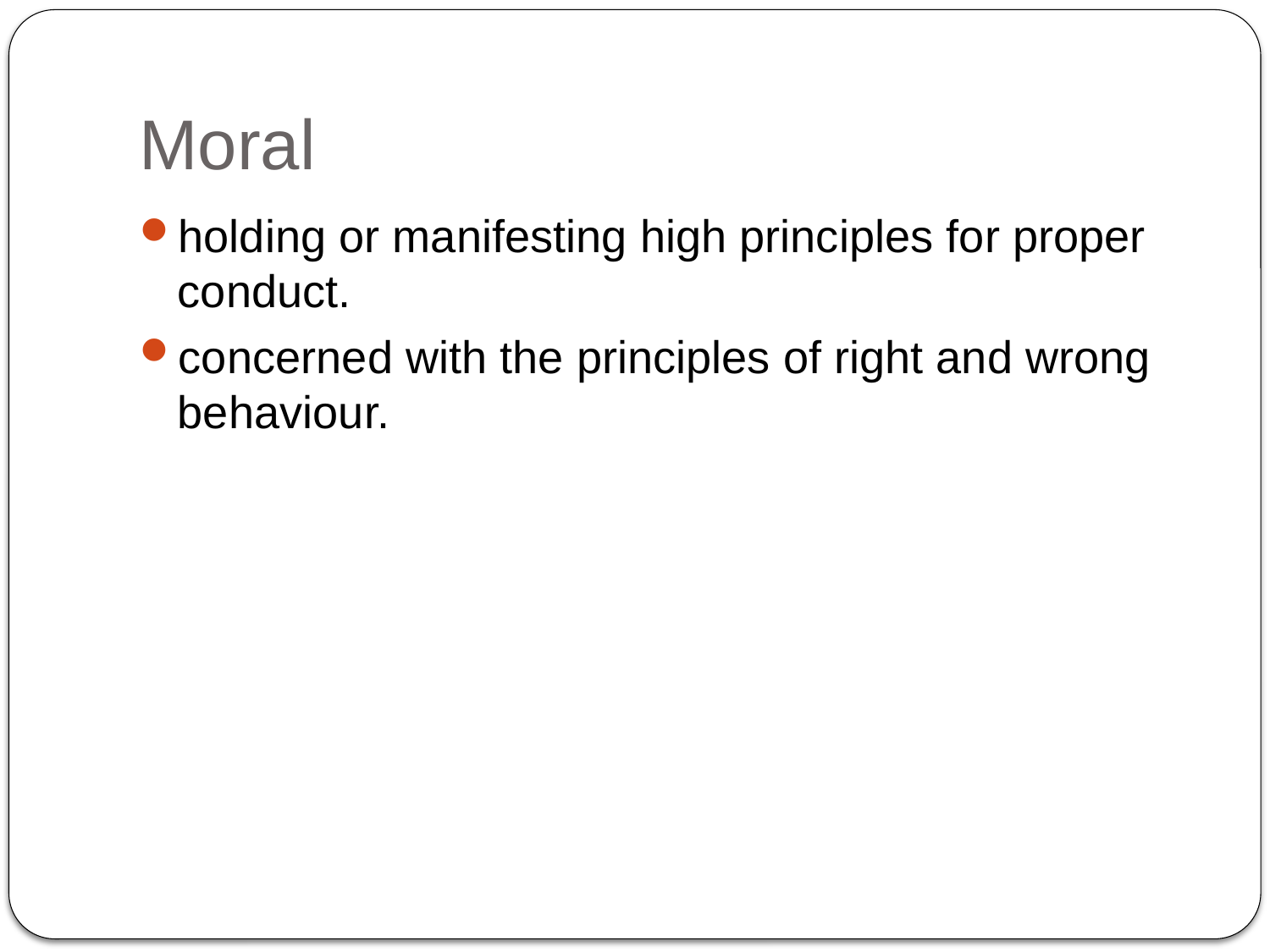

# Moral
holding or manifesting high principles for proper conduct.
concerned with the principles of right and wrong behaviour.